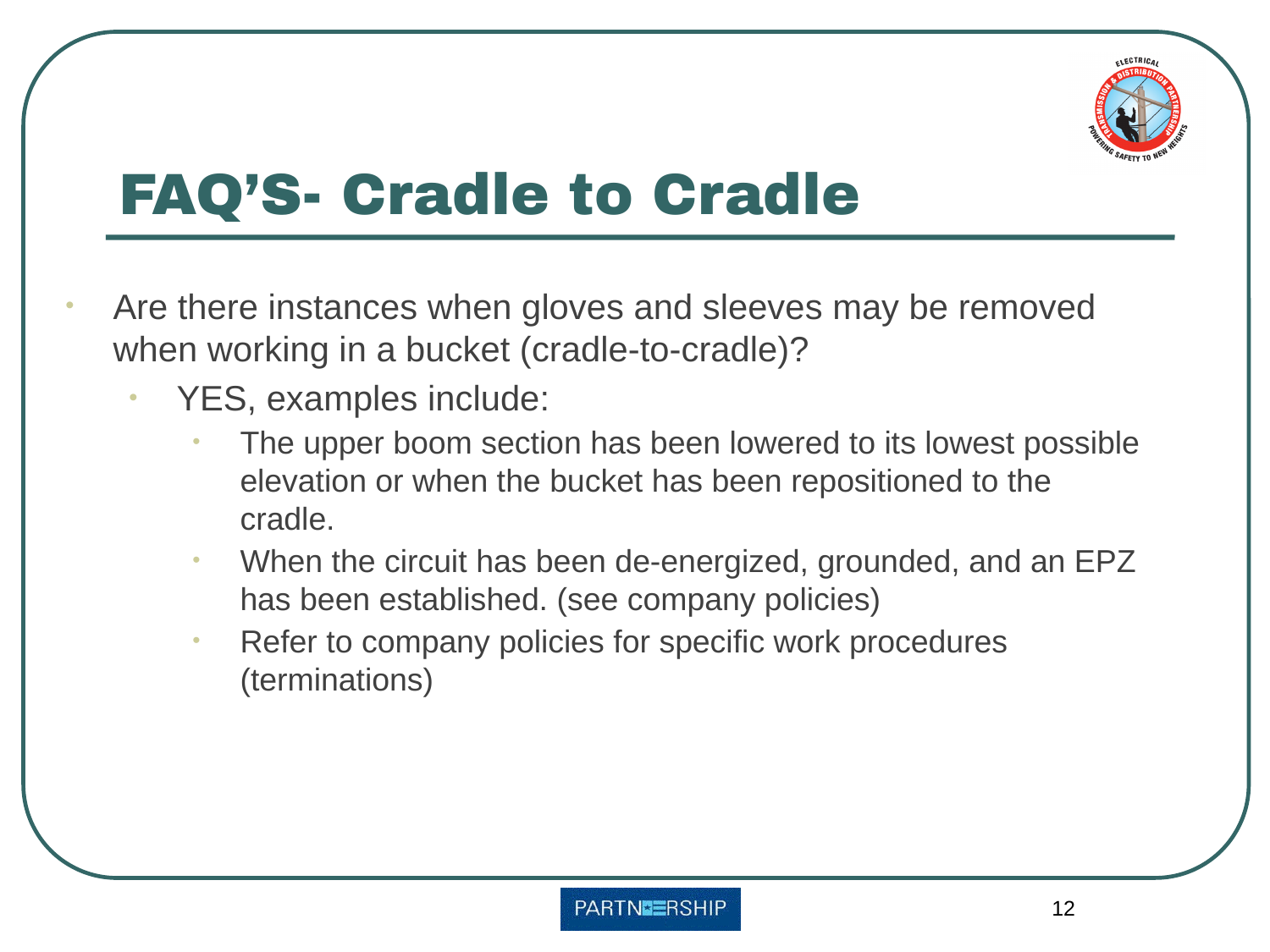

# FAQ’S- Cradle to Cradle

Are there instances when gloves and sleeves may be removed when working in a bucket (cradle-to-cradle)?
YES, examples include:
The upper boom section has been lowered to its lowest possible elevation or when the bucket has been repositioned to the cradle.
When the circuit has been de-energized, grounded, and an EPZ has been established. (see company policies)
Refer to company policies for specific work procedures (terminations)

12